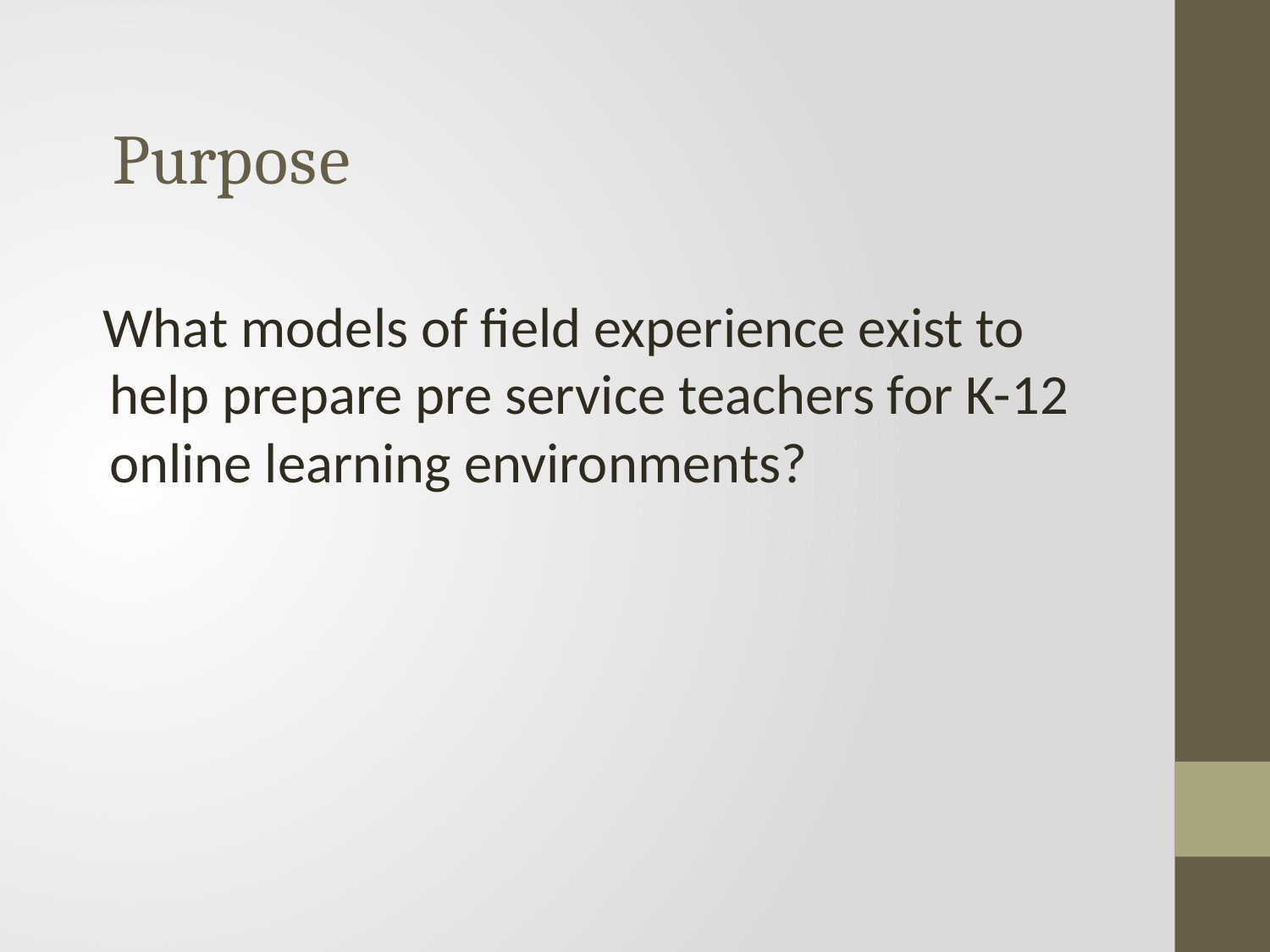

# Purpose
  What models of field experience exist to help prepare pre service teachers for K-12 online learning environments?